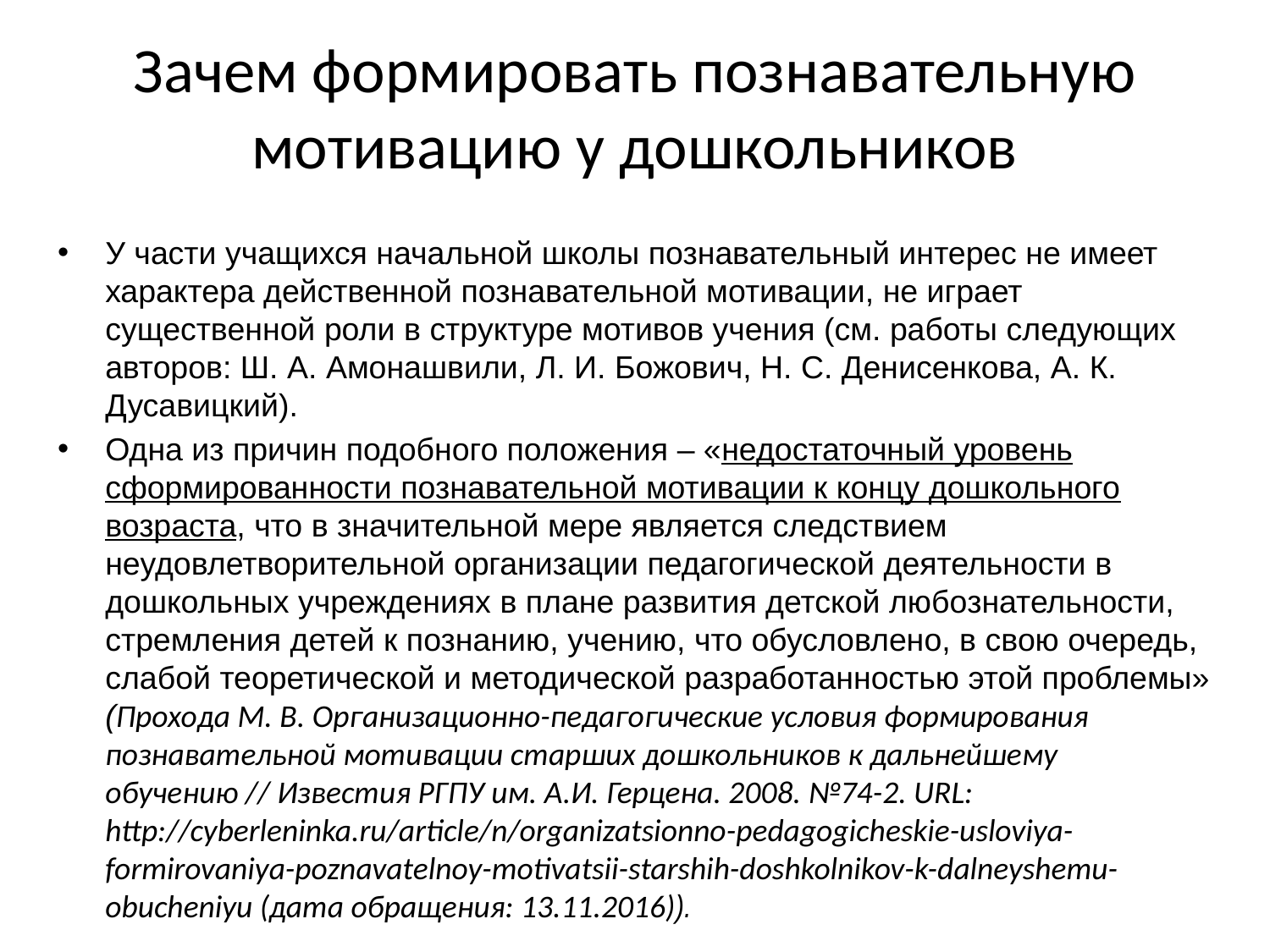

# Зачем формировать познавательную мотивацию у дошкольников
У части учащихся начальной школы познавательный интерес не имеет характера действенной познавательной мотивации, не играет существенной роли в структуре мотивов учения (см. работы следующих авторов: Ш. А. Амонашвили, Л. И. Божович, Н. С. Денисенкова, А. К. Дусавицкий).
Одна из причин подобного положения – «недостаточный уровень сформированности познавательной мотивации к концу дошкольного возраста, что в значительной мере является следствием неудовлетворительной организации педагогической деятельности в дошкольных учреждениях в плане развития детской любознательности, стремления детей к познанию, учению, что обусловлено, в свою очередь, слабой теоретической и методической разработанностью этой проблемы» (Прохода М. В. Организационно-педагогические условия формирования познавательной мотивации старших дошкольников к дальнейшему обучению // Известия РГПУ им. А.И. Герцена. 2008. №74-2. URL: http://cyberleninka.ru/article/n/organizatsionno-pedagogicheskie-usloviya-formirovaniya-poznavatelnoy-motivatsii-starshih-doshkolnikov-k-dalneyshemu-obucheniyu (дата обращения: 13.11.2016)).